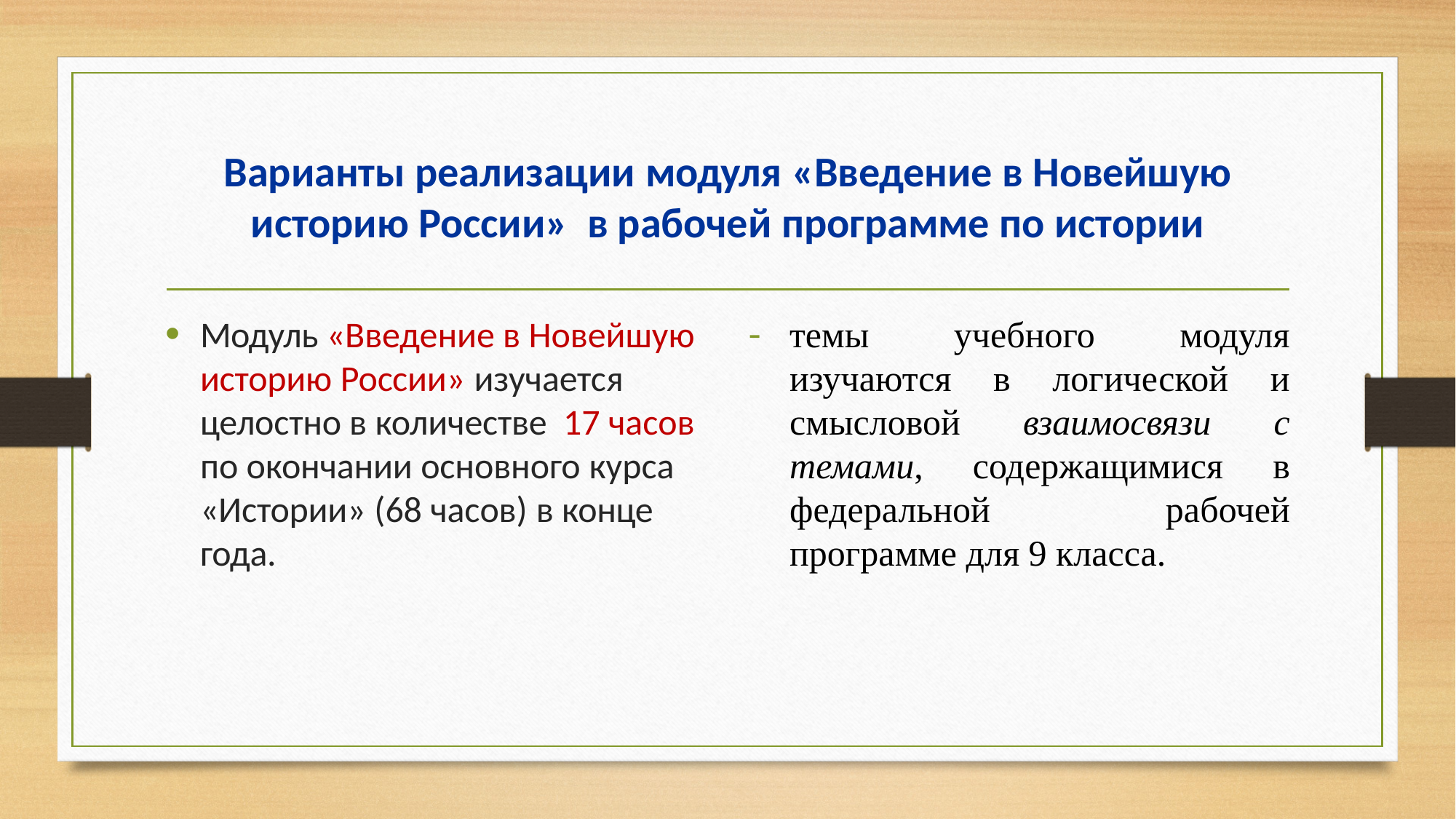

# Варианты реализации модуля «Введение в Новейшую историю России»  в рабочей программе по истории
Модуль «Введение в Новейшую историю России» изучается целостно в количестве  17 часов по окончании основного курса «Истории» (68 часов) в конце года.

темы учебного модуля изучаются в логической и смысловой взаимосвязи с темами, содержащимися в федеральной рабочей программе для 9 класса.